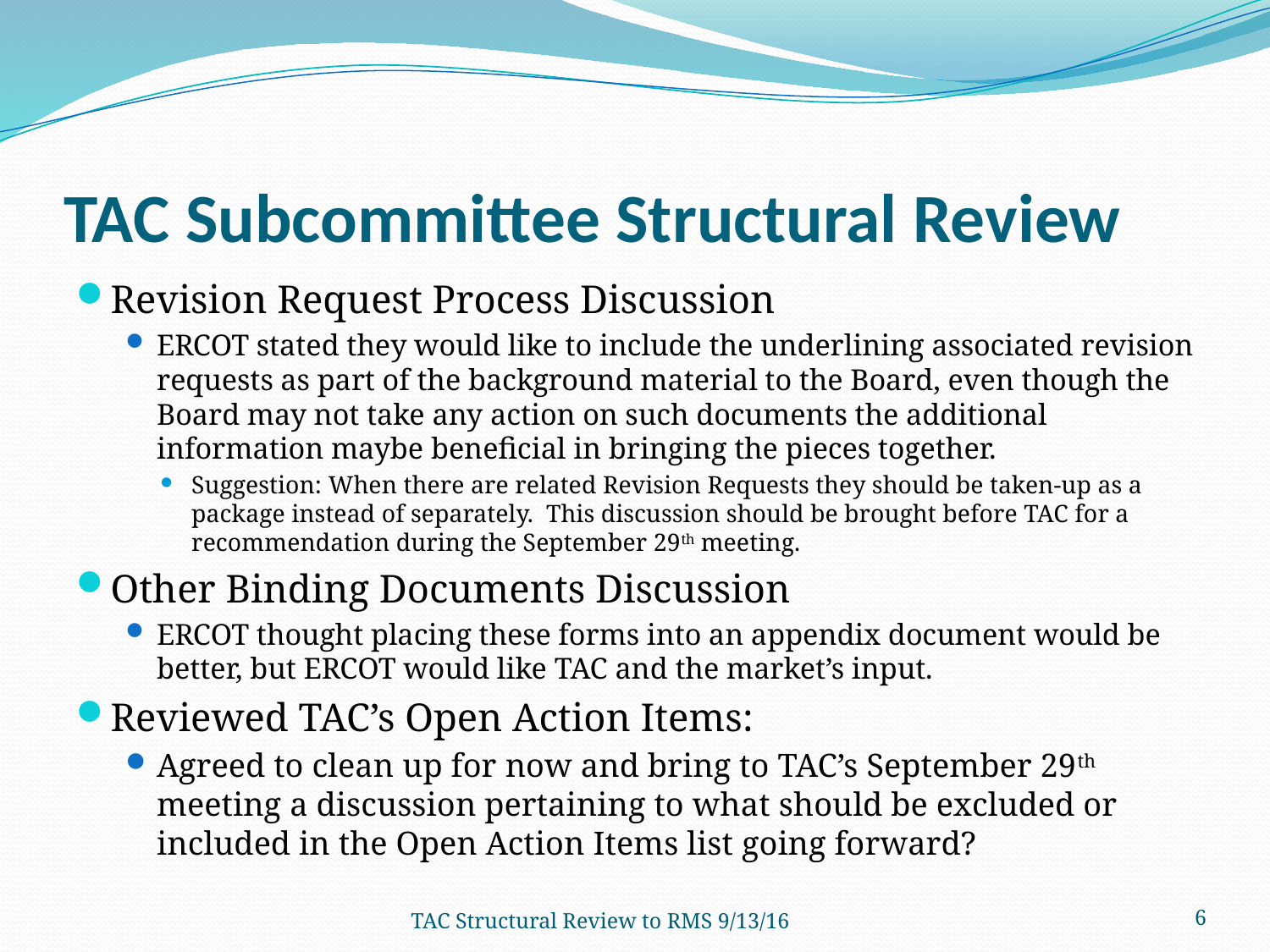

# TAC Subcommittee Structural Review
Revision Request Process Discussion
ERCOT stated they would like to include the underlining associated revision requests as part of the background material to the Board, even though the Board may not take any action on such documents the additional information maybe beneficial in bringing the pieces together.
Suggestion: When there are related Revision Requests they should be taken-up as a package instead of separately.  This discussion should be brought before TAC for a recommendation during the September 29th meeting.
Other Binding Documents Discussion
ERCOT thought placing these forms into an appendix document would be better, but ERCOT would like TAC and the market’s input.
Reviewed TAC’s Open Action Items:
Agreed to clean up for now and bring to TAC’s September 29th meeting a discussion pertaining to what should be excluded or included in the Open Action Items list going forward?

TAC Structural Review to RMS 9/13/16
6